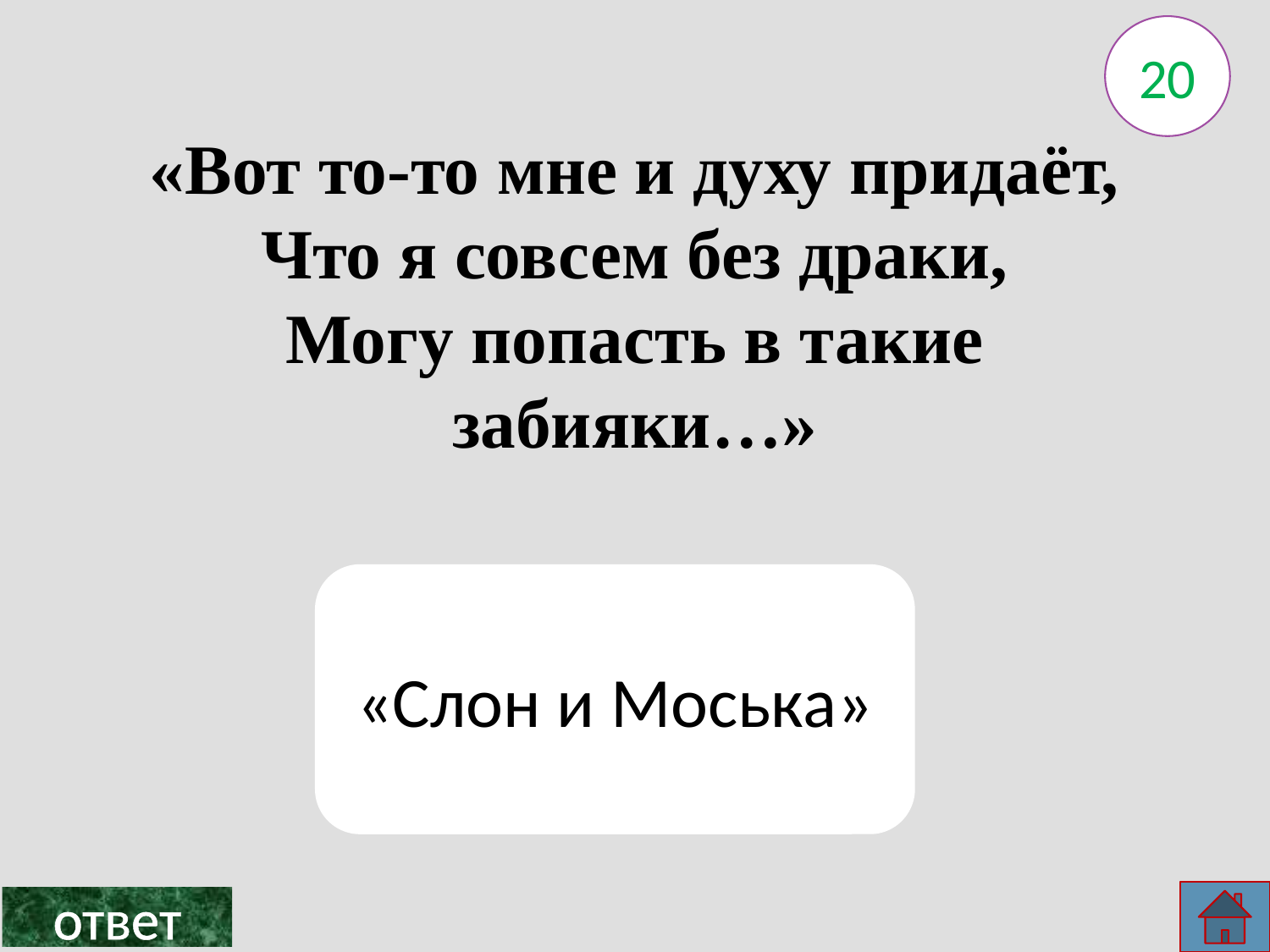

20

«Вот то-то мне и духу придаёт,
Что я совсем без драки,
Могу попасть в такие забияки…»
«Слон и Моська»

ответ